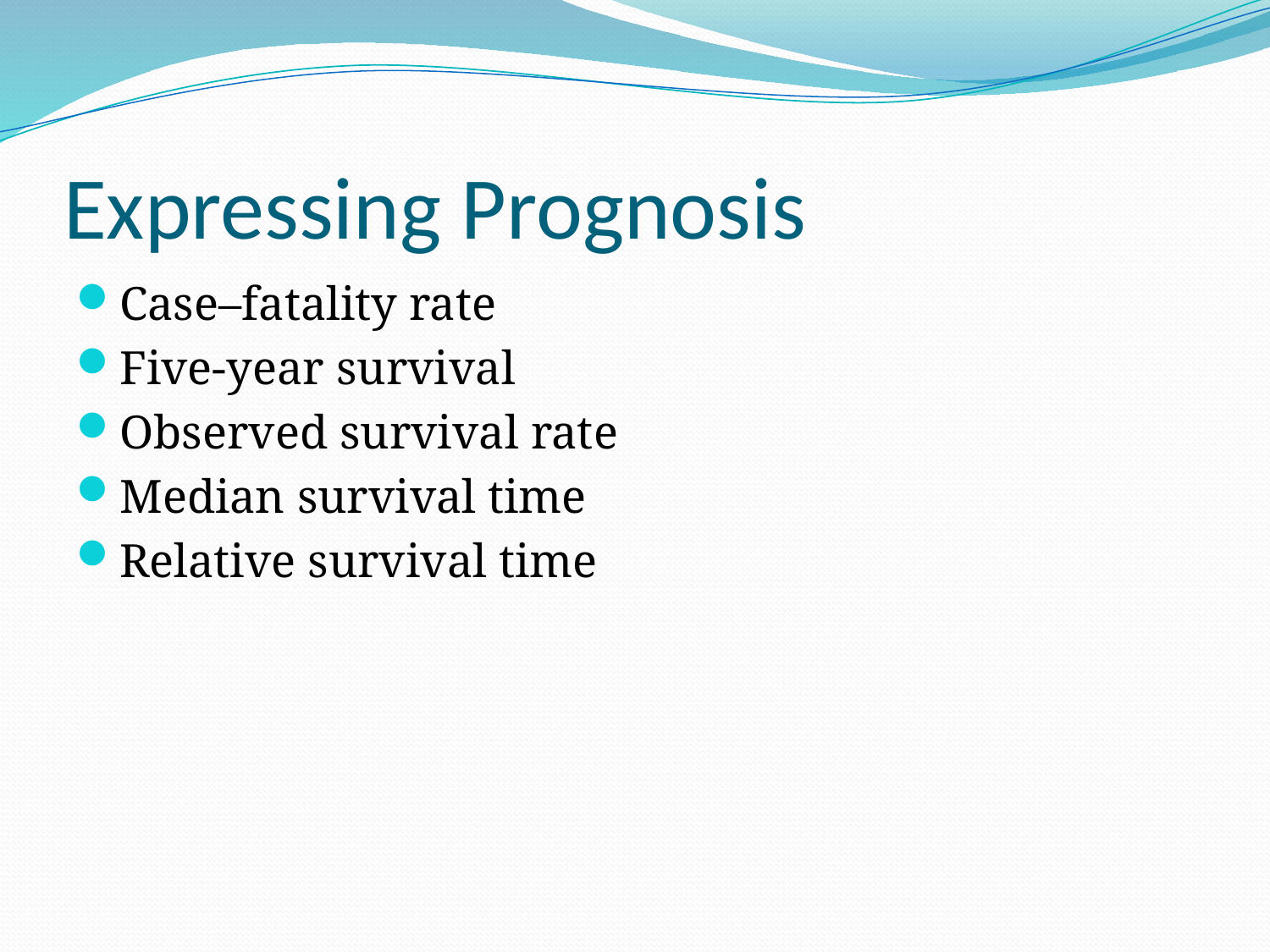

# Expressing Prognosis
Case–fatality rate
Five-year survival
Observed survival rate
Median survival time
Relative survival time